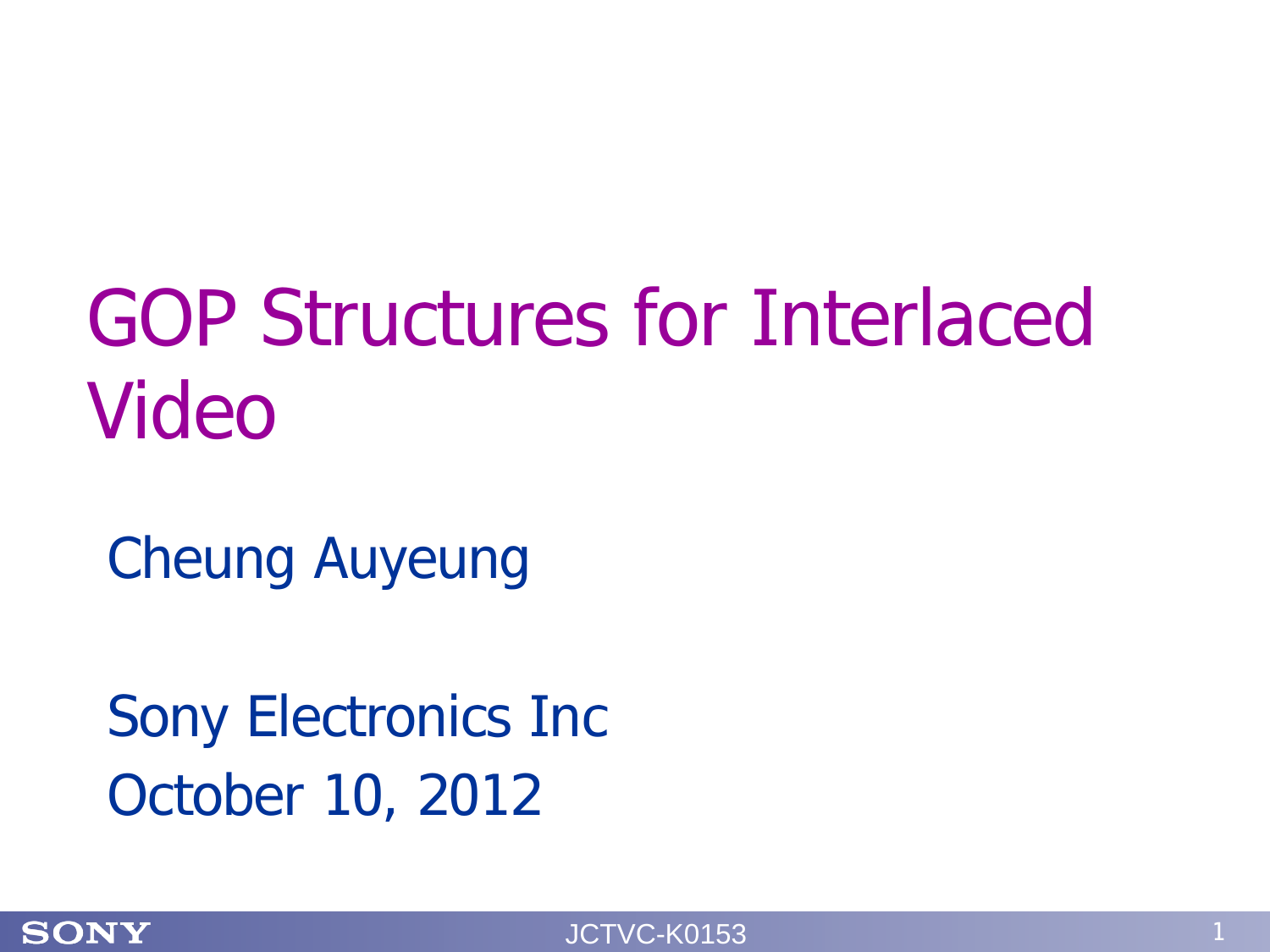

GOP Structures for Interlaced Video
Cheung Auyeung

Sony Electronics Inc
October 10, 2012
JCTVC-K0153
1